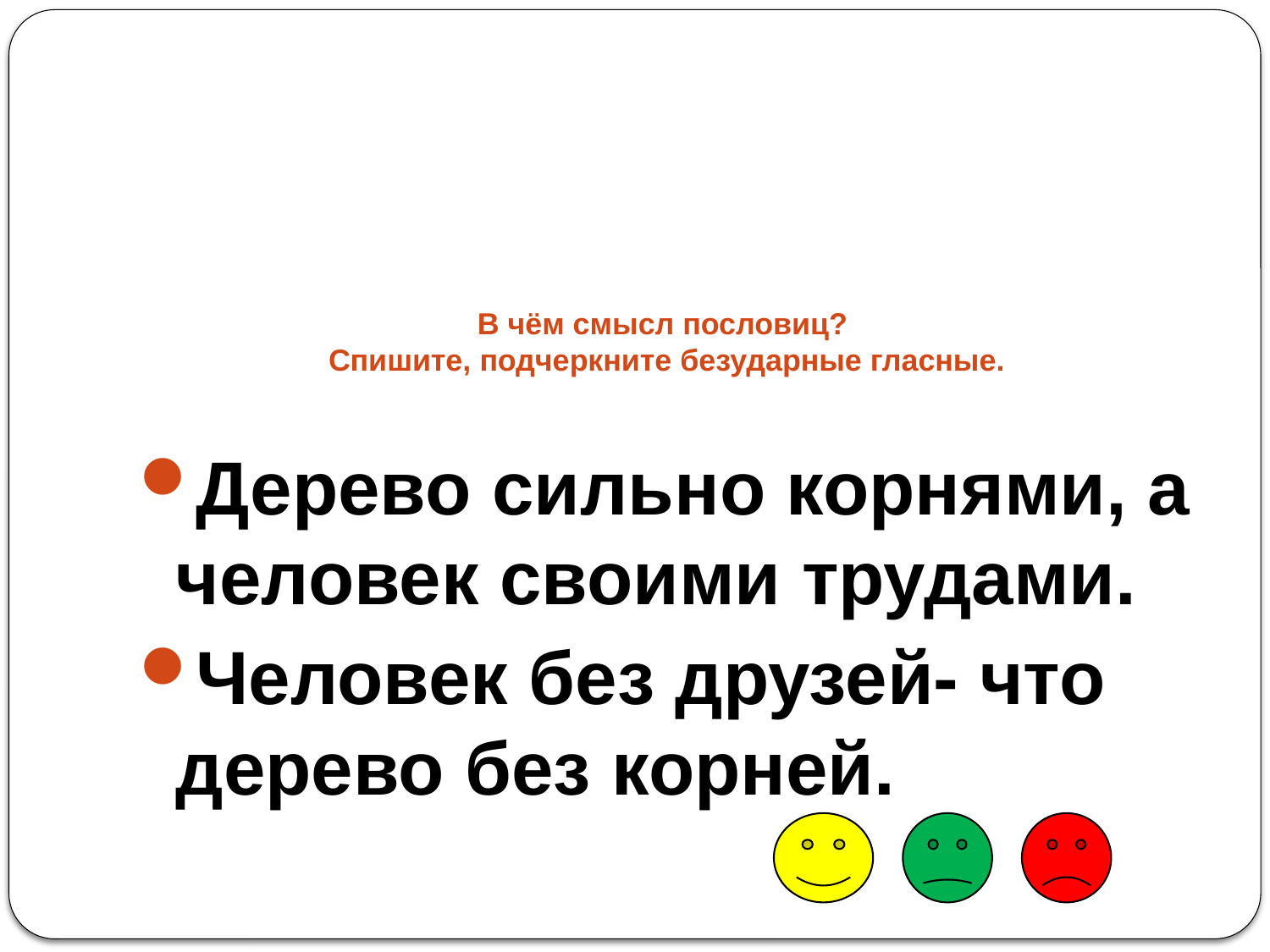

# В чём смысл пословиц? Спишите, подчеркните безударные гласные.

Дерево сильно корнями, а человек своими трудами.
Человек без друзей- что дерево без корней.